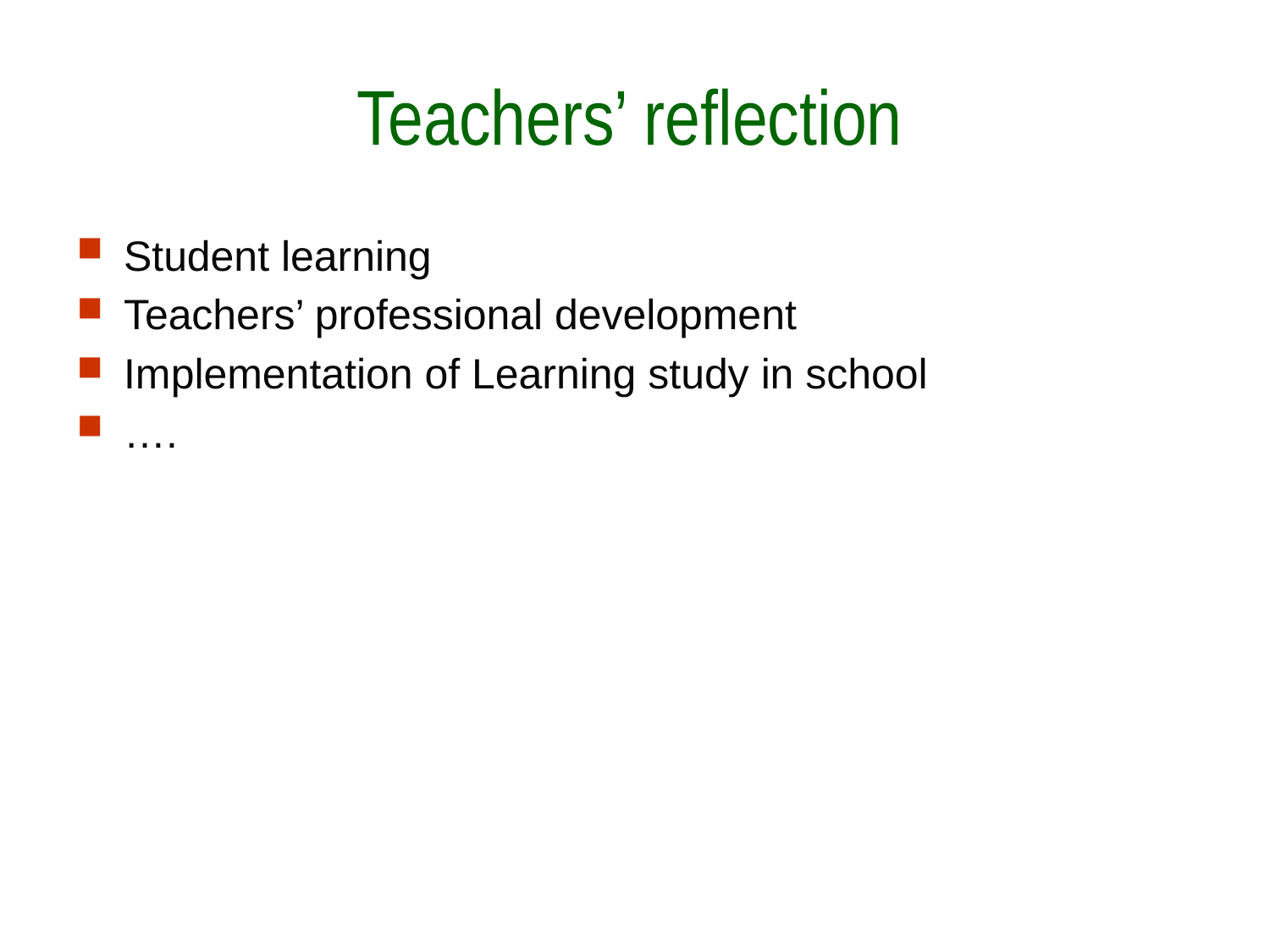

Teachers’ reflection
Student learning
Teachers’ professional development
Implementation of Learning study in school
….